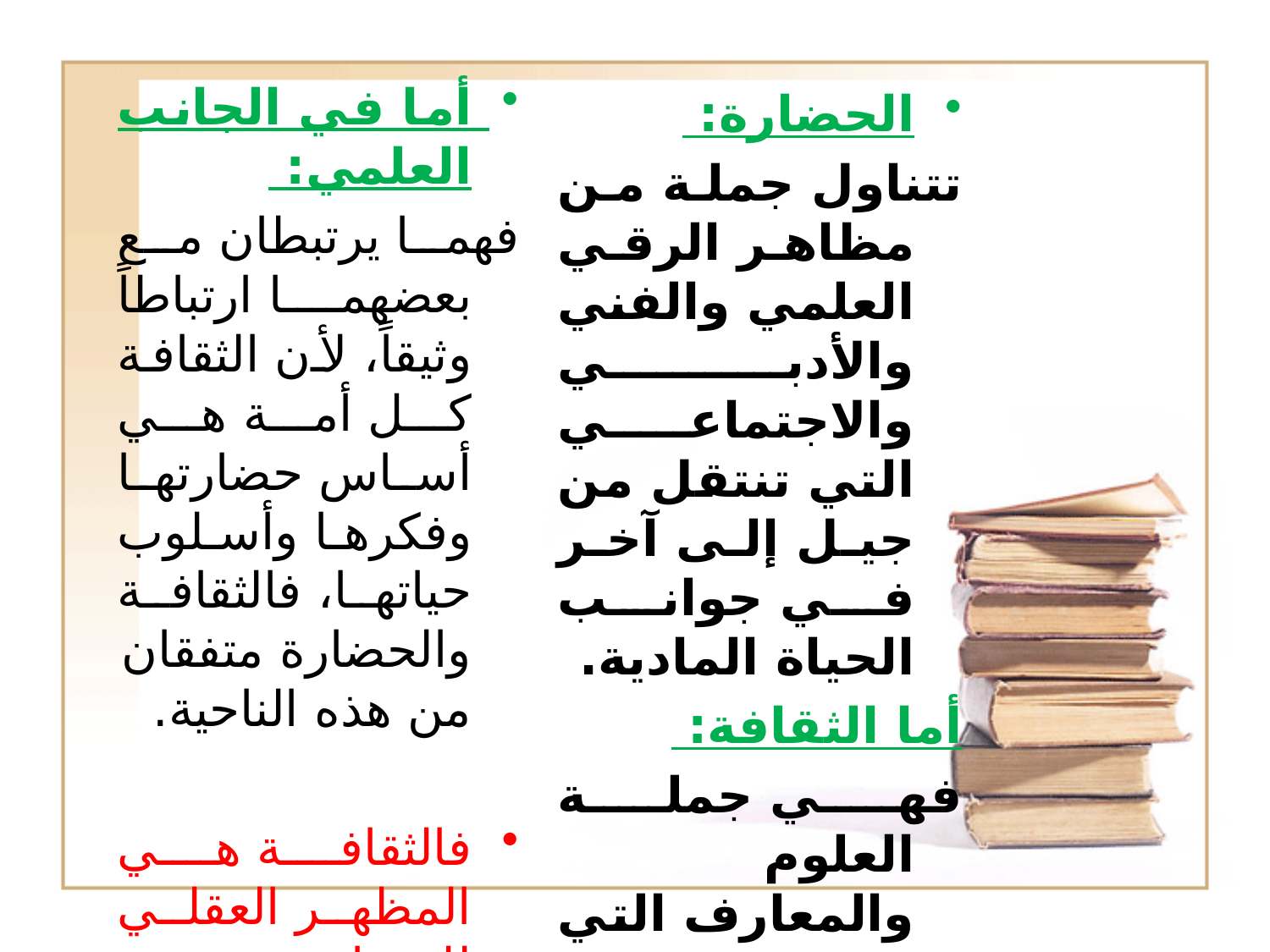

أما في الجانب العلمي:
فهما يرتبطان مع بعضهما ارتباطاً وثيقاً، لأن الثقافة كل أمة هي أساس حضارتها وفكرها وأسلوب حياتها، فالثقافة والحضارة متفقان من هذه الناحية.

فالثقافة هي المظهر العقلي للحضارة، والحضارة هي المظهر المادي للثقافة.
الحضارة:
تتناول جملة من مظاهر الرقي العلمي والفني والأدبي والاجتماعي التي تنتقل من جيل إلى آخر في جوانب الحياة المادية.
أما الثقافة:
فهي جملة العلوم والمعارف التي يطلب الحذق فيها، فالثقافة تهتم بالجوانب المعنوية والحضارة ألصق بالماديات، وهذا الفرق الجانب النظري فقط.

# ثانياً: العلاقة بين الثقافة والحضارة: